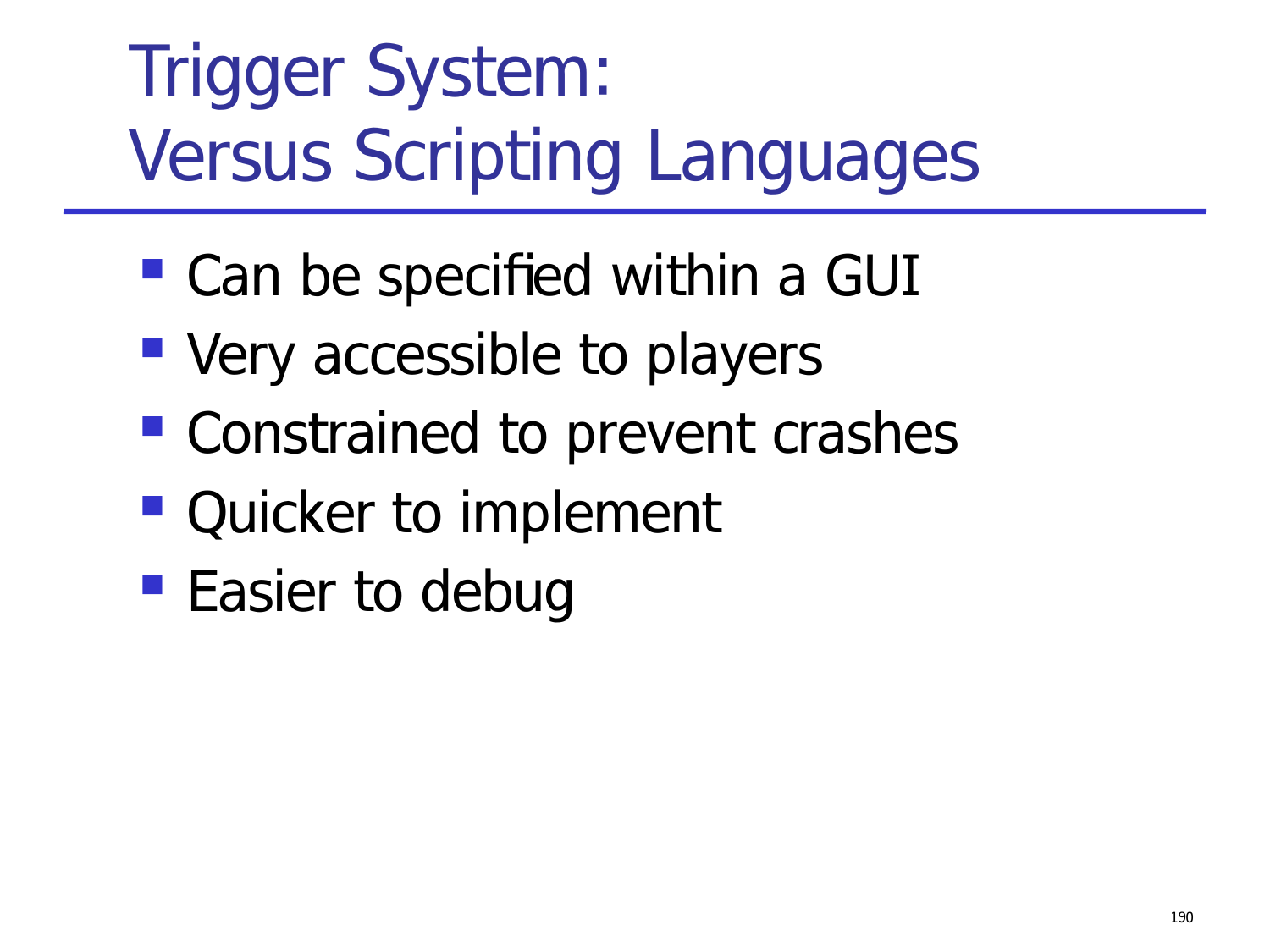

# Trigger System: Versus Scripting Languages
Can be specified within a GUI
Very accessible to players
Constrained to prevent crashes
Quicker to implement
Easier to debug
190